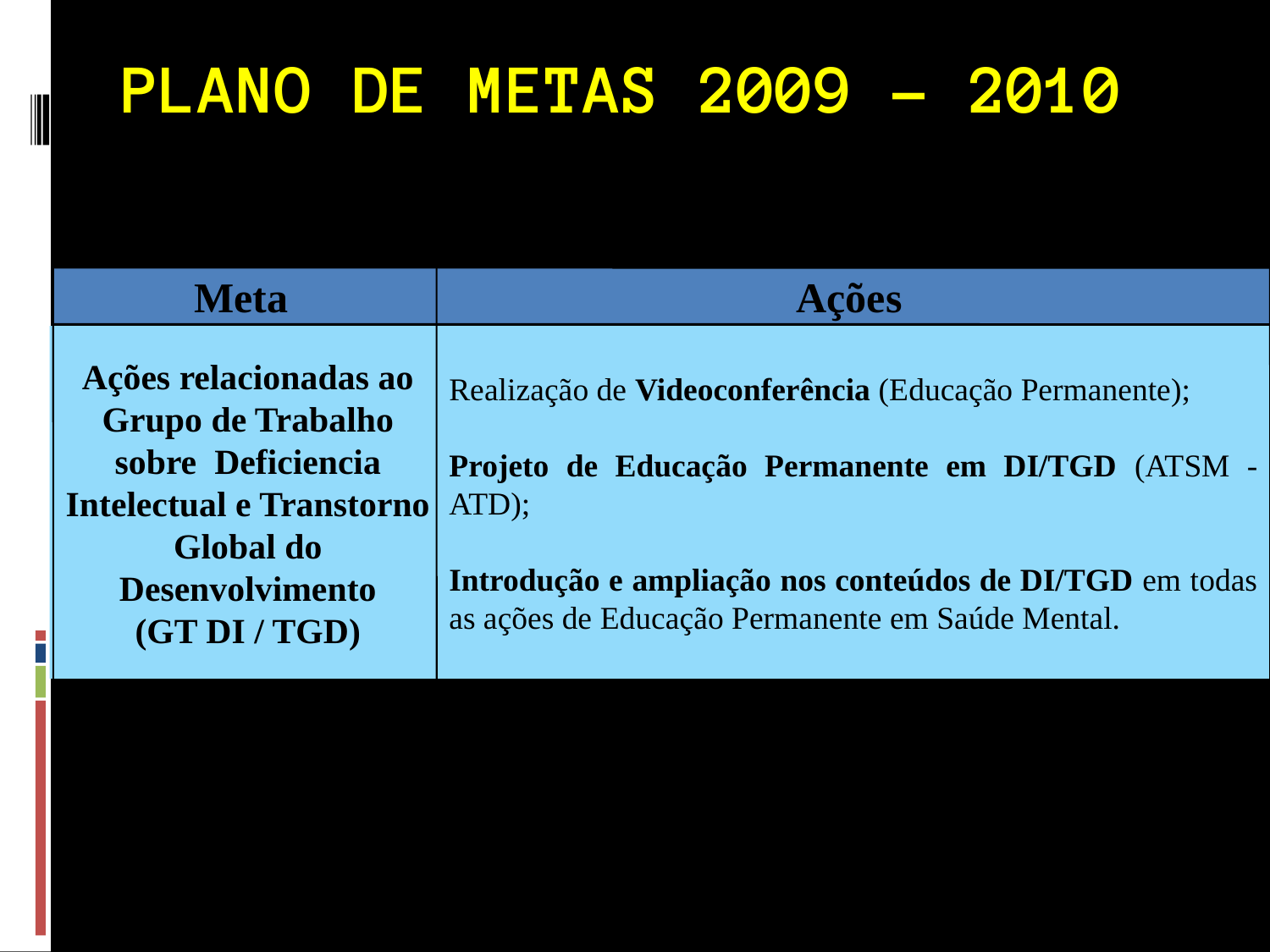

PLANO DE METAS 2009 - 2010
Meta

Ações

Ações relacionadas ao Grupo de Trabalho sobre  Deficiencia Intelectual e Transtorno Global do Desenvolvimento
(GT DI / TGD)
Realização de Videoconferência (Educação Permanente);

Projeto de Educação Permanente em DI/TGD (ATSM - ATD);

Introdução e ampliação nos conteúdos de DI/TGD em todas as ações de Educação Permanente em Saúde Mental.